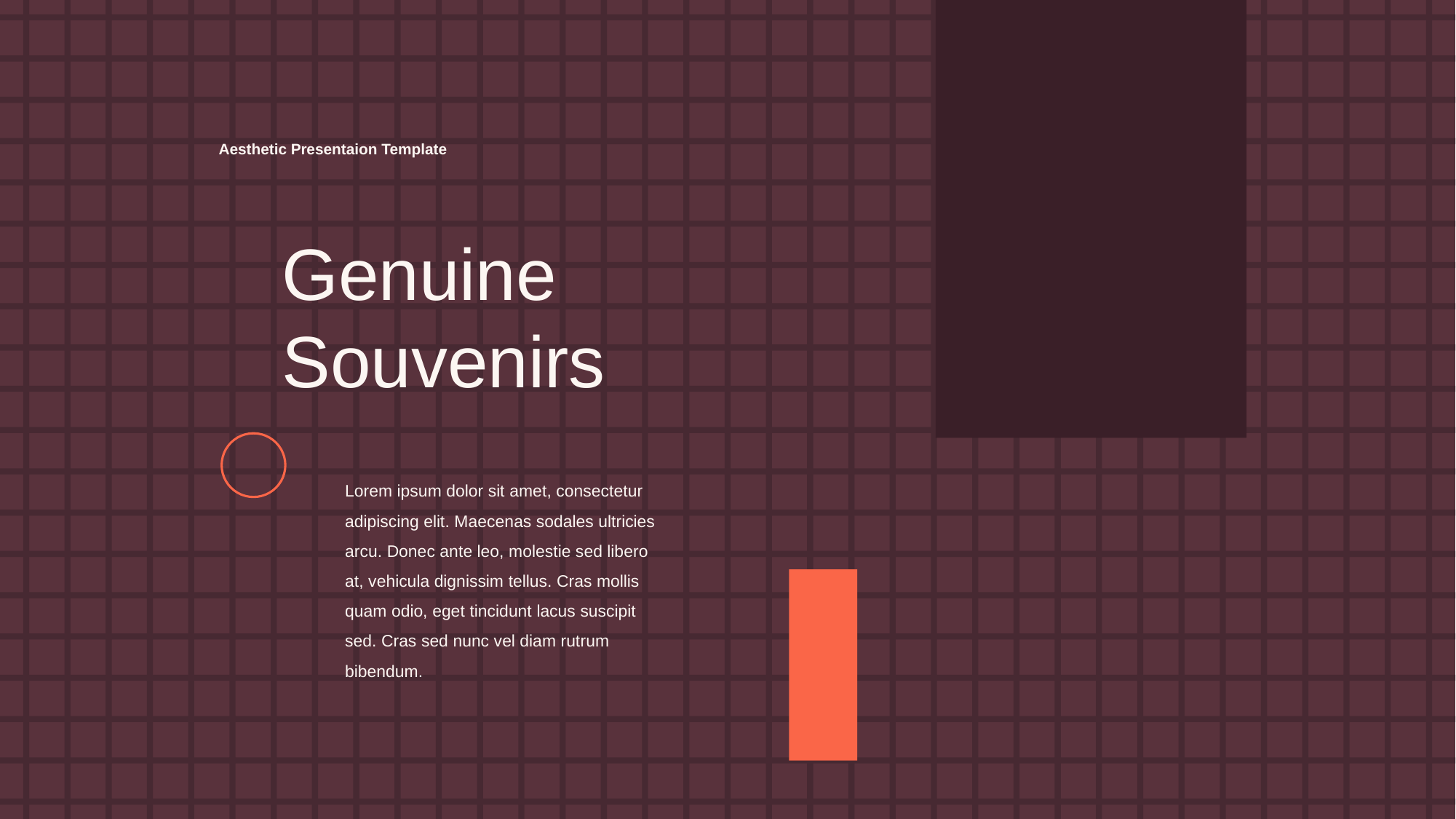

Aesthetic Presentaion Template
Genuine
Souvenirs

Lorem ipsum dolor sit amet, consectetur adipiscing elit. Maecenas sodales ultricies arcu. Donec ante leo, molestie sed libero at, vehicula dignissim tellus. Cras mollis quam odio, eget tincidunt lacus suscipit sed. Cras sed nunc vel diam rutrum bibendum.